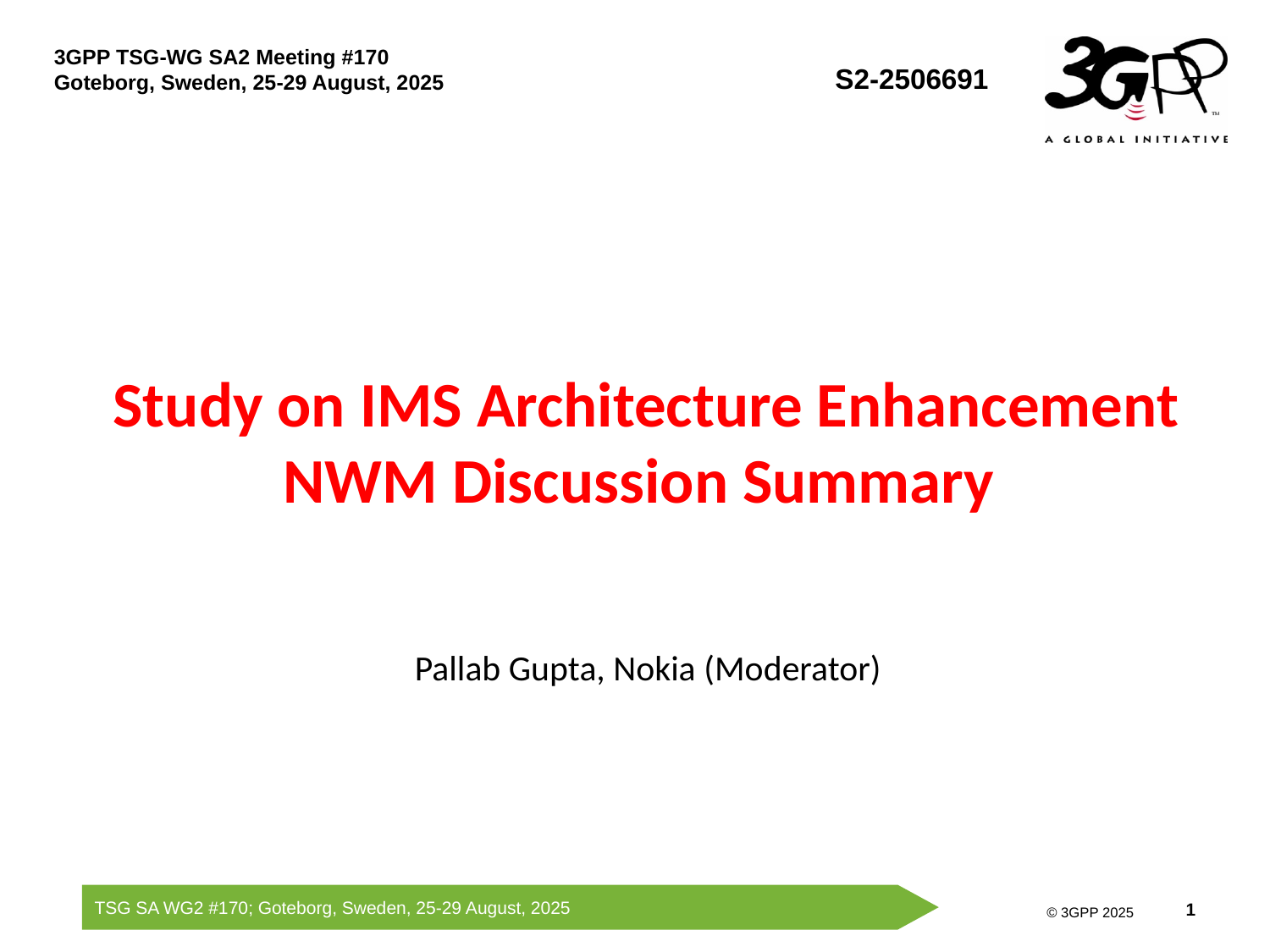

3GPP TSG-WG SA2 Meeting #170
Goteborg, Sweden, 25-29 August, 2025
S2-2506691
# Study on IMS Architecture Enhancement NWM Discussion Summary
Pallab Gupta, Nokia (Moderator)